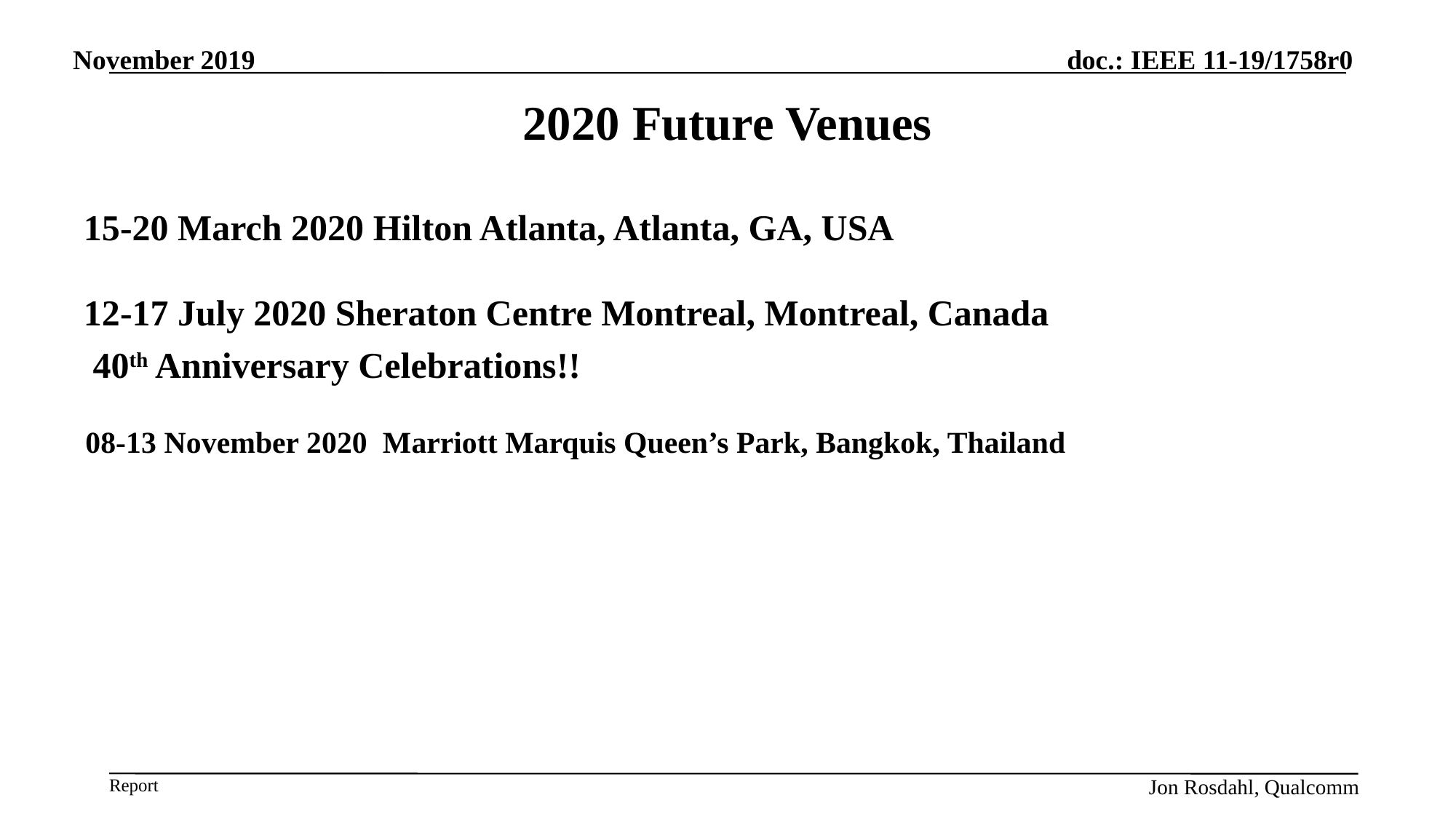

November 2019
# 2020 Future Venues
15-20 March 2020 Hilton Atlanta, Atlanta, GA, USA

12-17 July 2020 Sheraton Centre Montreal, Montreal, Canada
 40th Anniversary Celebrations!!

08-13 November 2020  Marriott Marquis Queen’s Park, Bangkok, Thailand

Jon Rosdahl, Qualcomm